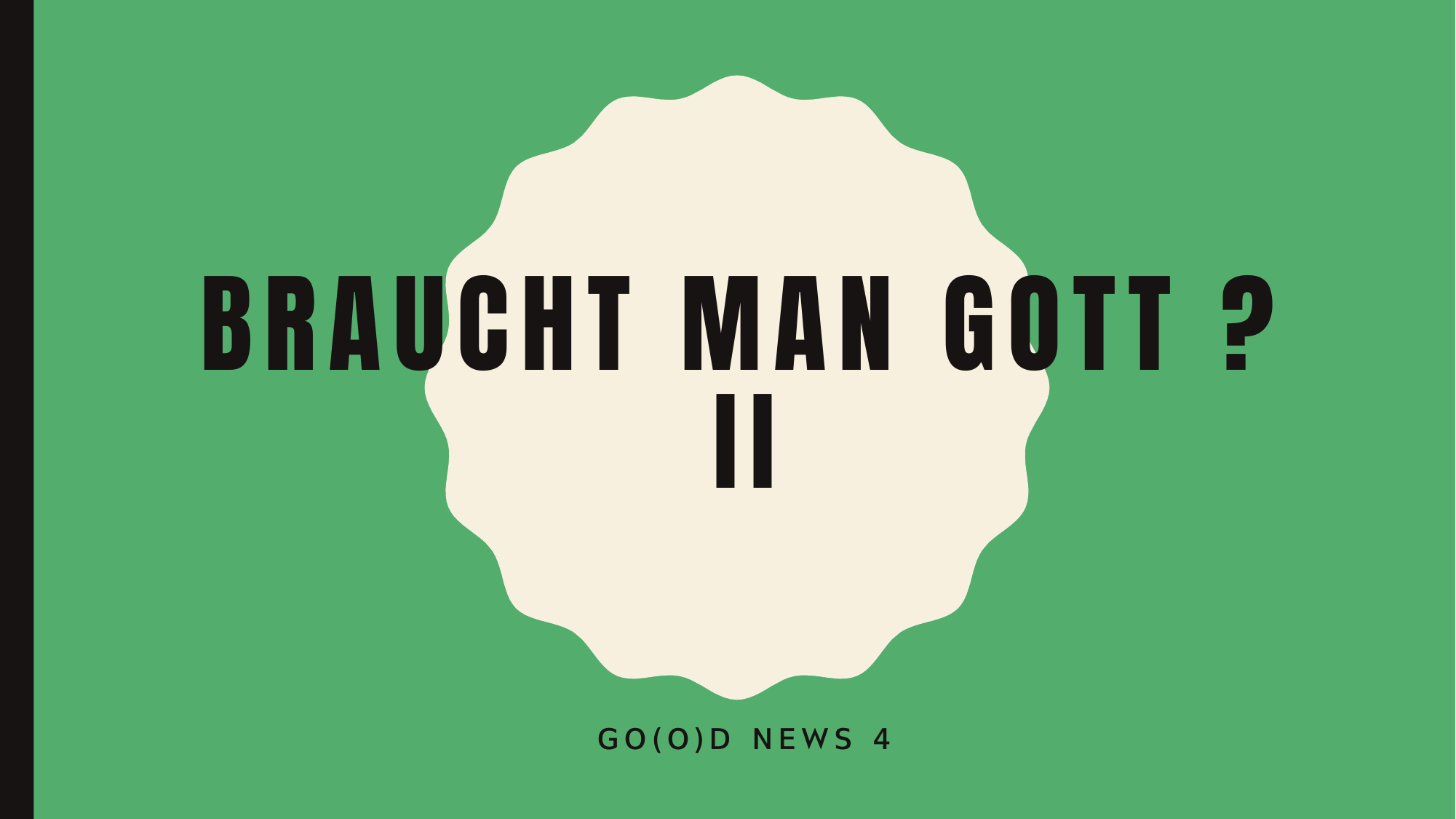

# braucht man Gott ? II
Go(o)d News 4